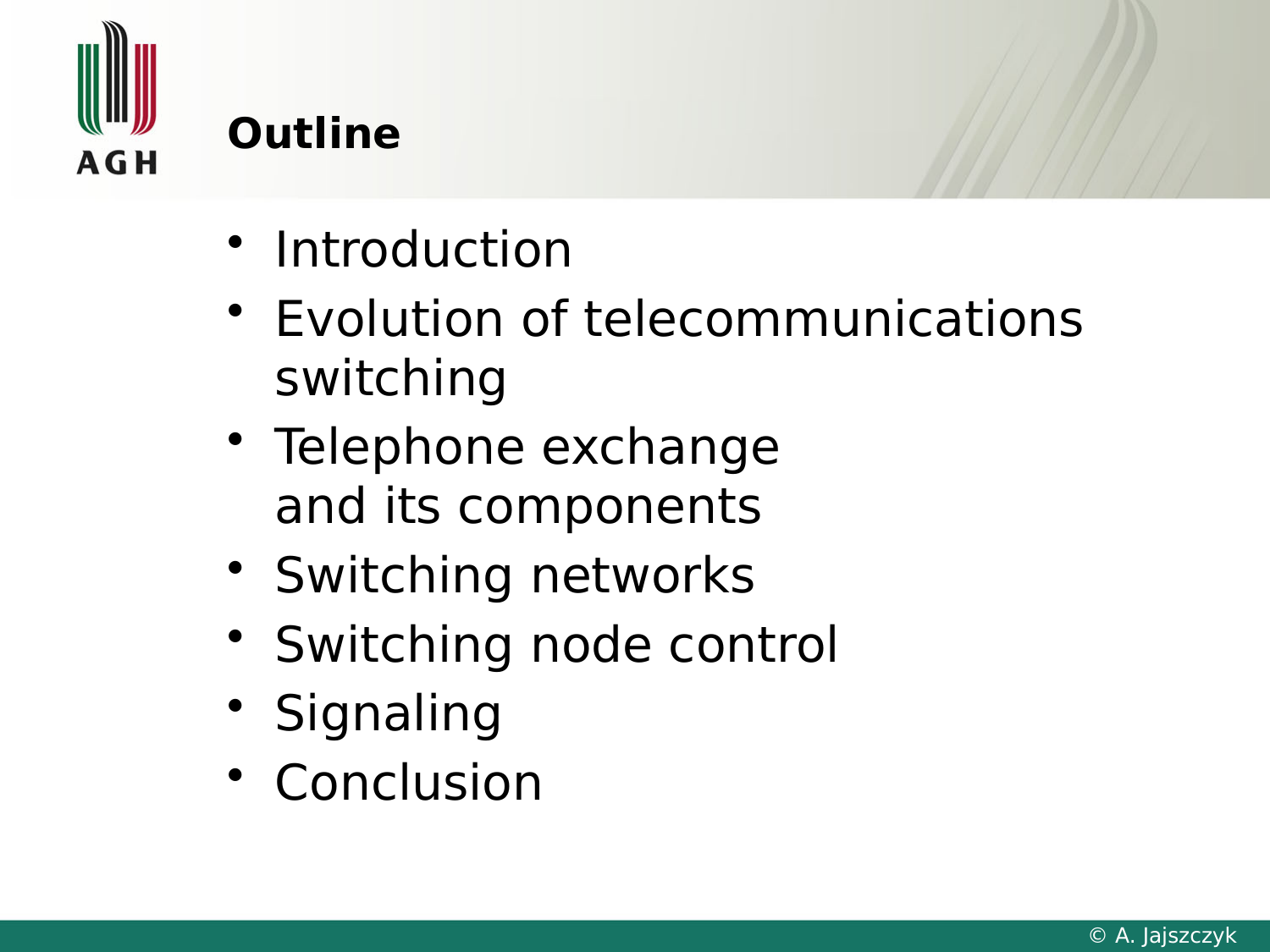

# Outline
Introduction
Evolution of telecommunications switching
Telephone exchange
and its components
Switching networks
Switching node control
Signaling
Conclusion